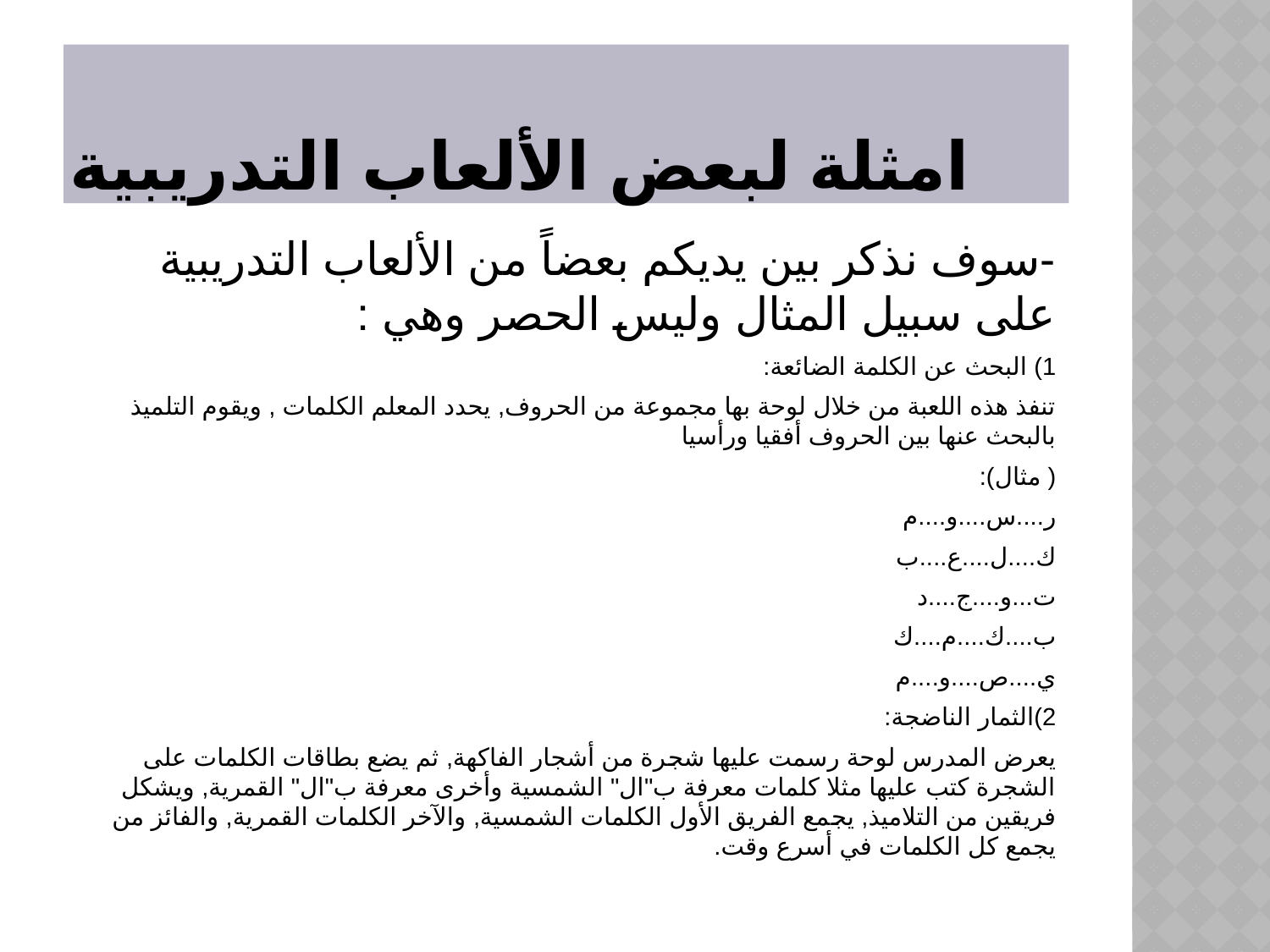

# امثلة لبعض الألعاب التدريبية
-سوف نذكر بين يديكم بعضاً من الألعاب التدريبية على سبيل المثال وليس الحصر وهي :
1) البحث عن الكلمة الضائعة:
تنفذ هذه اللعبة من خلال لوحة بها مجموعة من الحروف, يحدد المعلم الكلمات , ويقوم التلميذ بالبحث عنها بين الحروف أفقيا ورأسيا
( مثال):
ر....س....و....م
ك....ل....ع....ب
ت...و....ج....د
ب....ك....م....ك
ي....ص....و....م
2)الثمار الناضجة:
يعرض المدرس لوحة رسمت عليها شجرة من أشجار الفاكهة, ثم يضع بطاقات الكلمات على الشجرة كتب عليها مثلا كلمات معرفة ب"ال" الشمسية وأخرى معرفة ب"ال" القمرية, ويشكل فريقين من التلاميذ, يجمع الفريق الأول الكلمات الشمسية, والآخر الكلمات القمرية, والفائز من يجمع كل الكلمات في أسرع وقت.